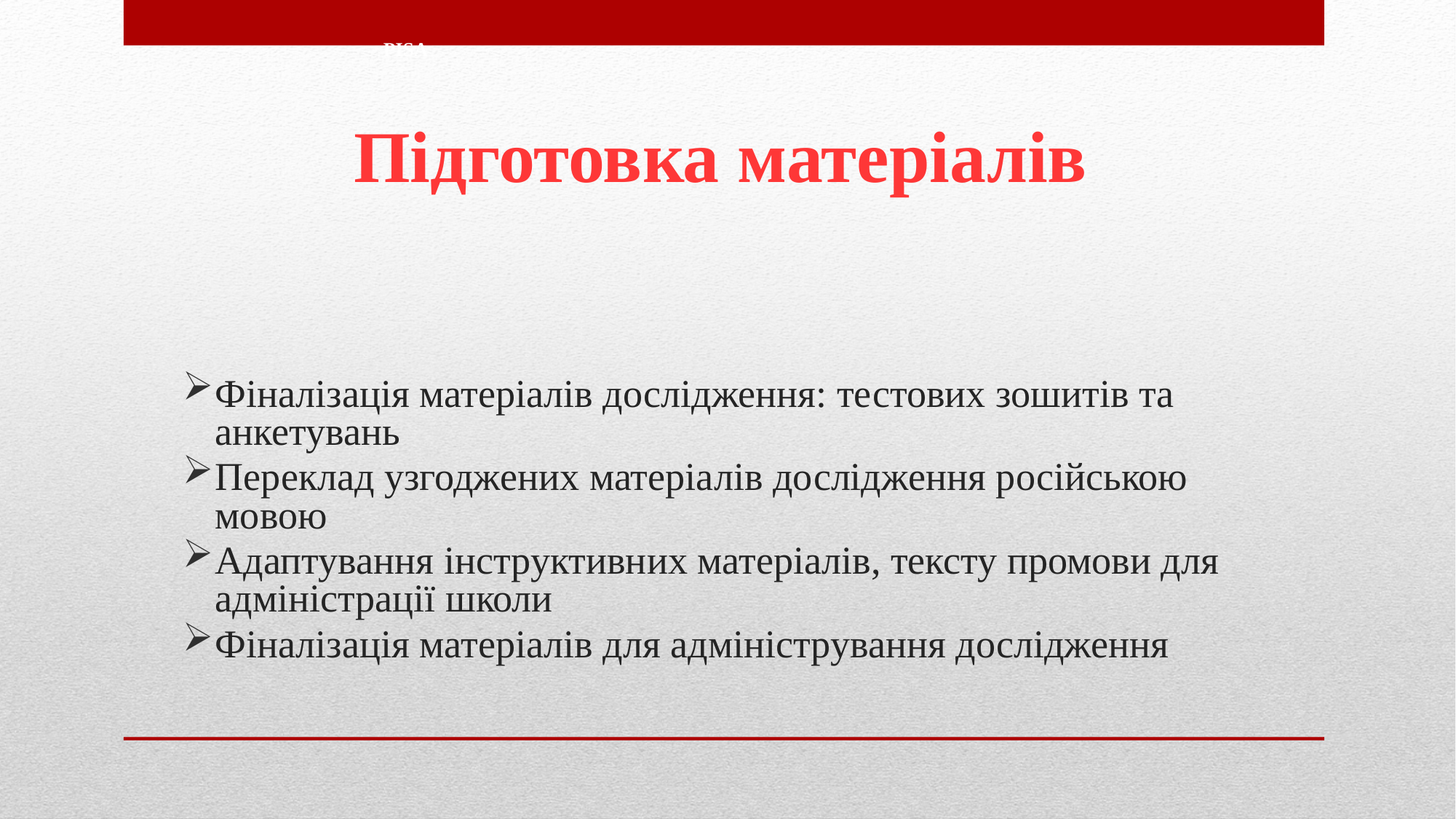

PISA
Підготовка матеріалів

Фіналізація матеріалів дослідження: тестових зошитів та анкетувань
Переклад узгоджених матеріалів дослідження російською мовою
Адаптування інструктивних матеріалів, тексту промови для адміністрації школи
Фіналізація матеріалів для адміністрування дослідження